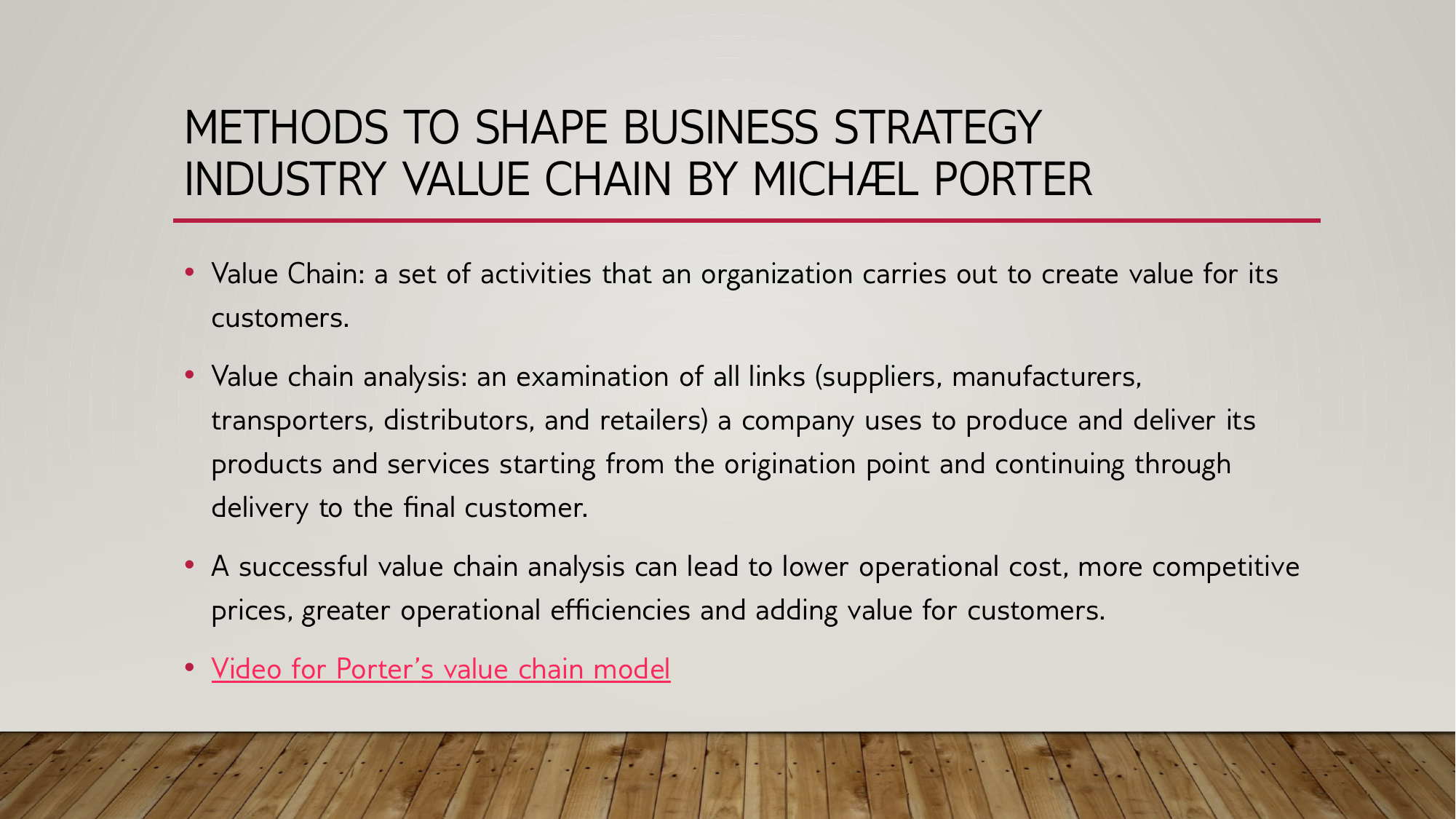

# Methods to shape business strategy Industry value chain by Michael porter
Value Chain: a set of activities that an organization carries out to create value for its customers.
Value chain analysis: an examination of all links (suppliers, manufacturers, transporters, distributors, and retailers) a company uses to produce and deliver its products and services starting from the origination point and continuing through delivery to the final customer.
A successful value chain analysis can lead to lower operational cost, more competitive prices, greater operational efficiencies and adding value for customers.
Video for Porter’s value chain model